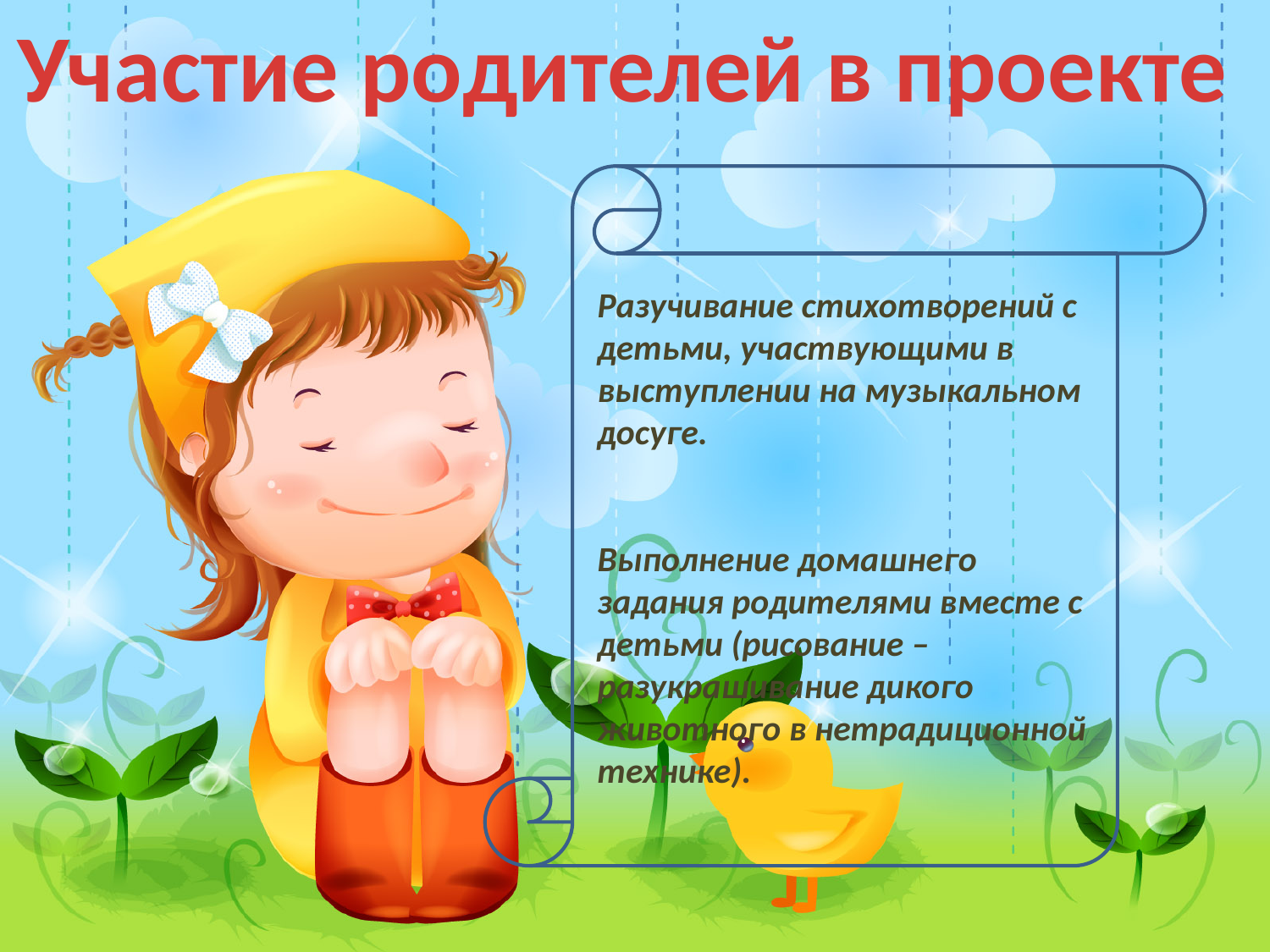

Участие родителей в проекте

Разучивание стихотворений с детьми, участвующими в выступлении на музыкальном досуге.

Выполнение домашнего задания родителями вместе с детьми (рисование – разукрашивание дикого животного в нетрадиционной технике).